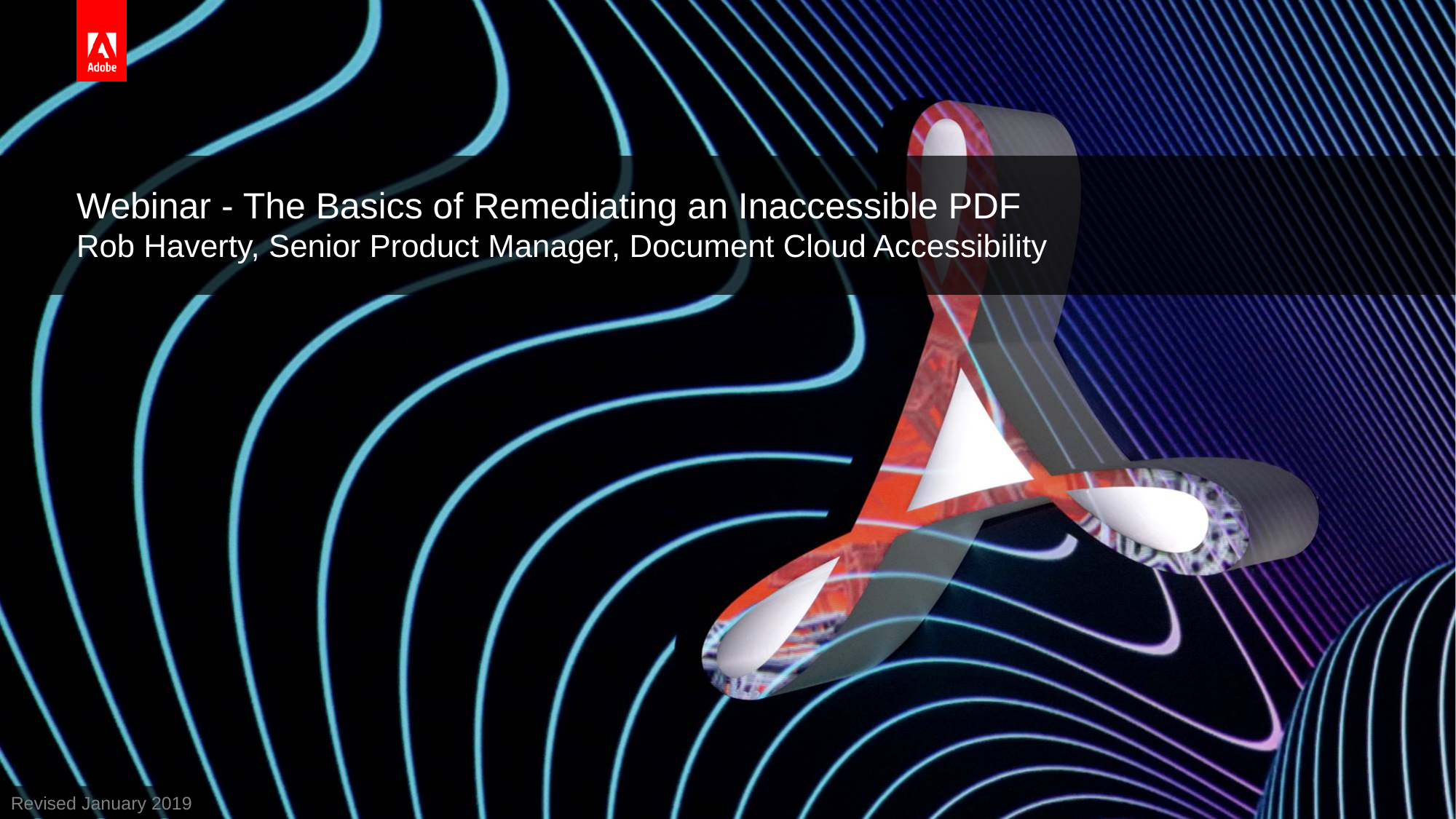

# Webinar - The Basics of Remediating an Inaccessible PDF
Rob Haverty, Senior Product Manager, Document Cloud Accessibility
Revised January 2019